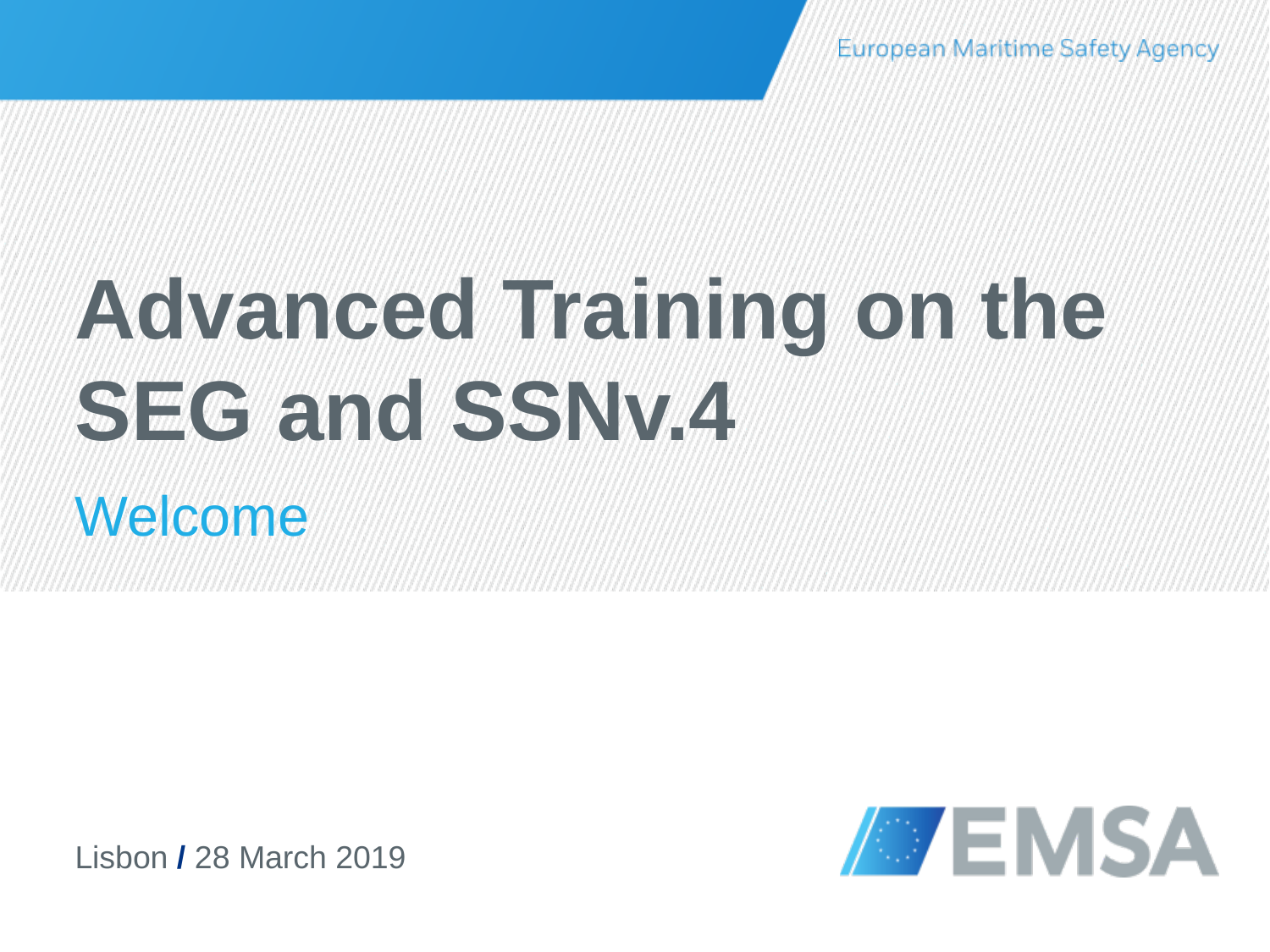

# Advanced Training on the SEG and SSNv.4
Welcome
Lisbon / 28 March 2019